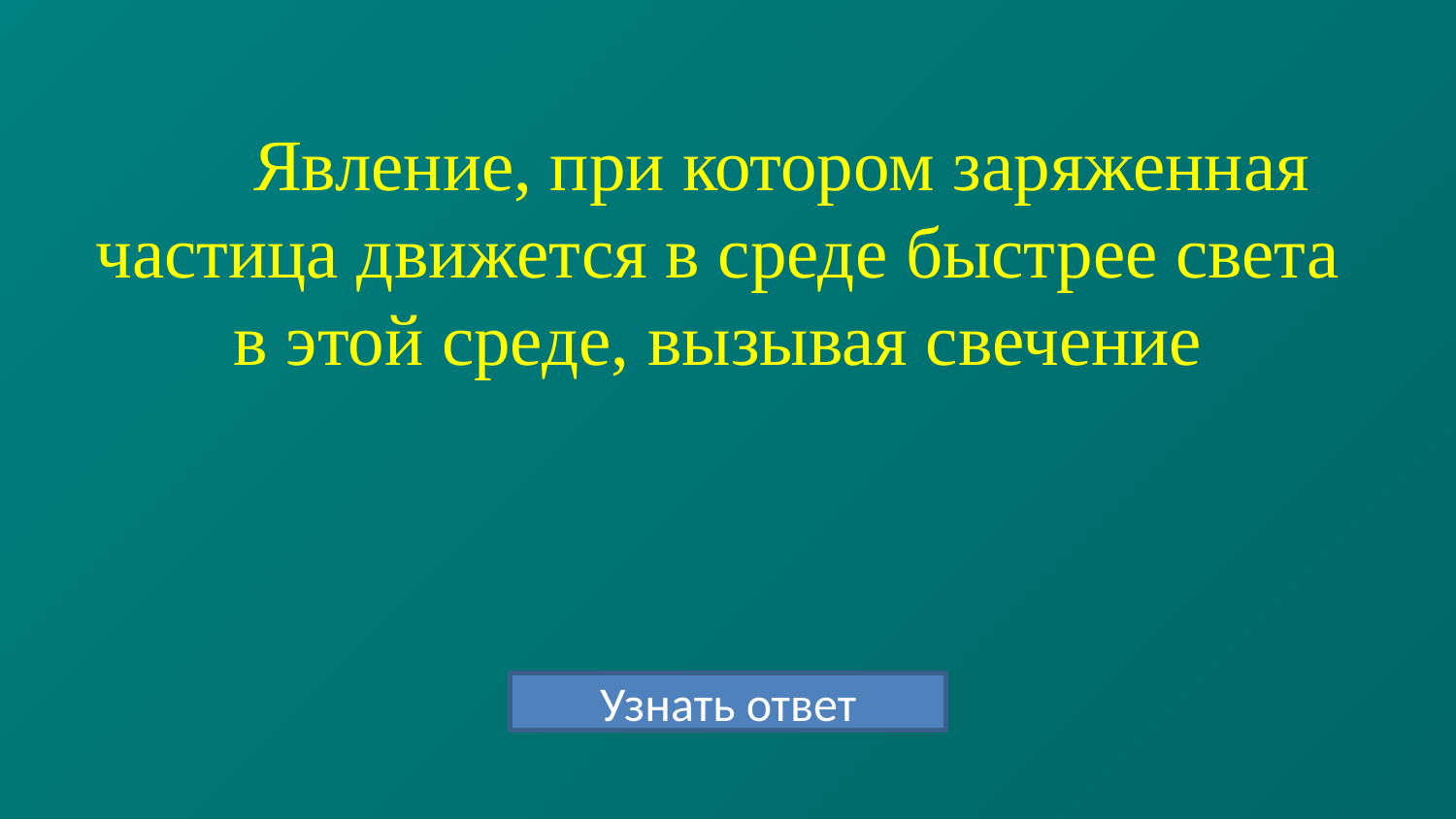

# Явление, при котором заряженная частица движется в среде быстрее света в этой среде, вызывая свечение